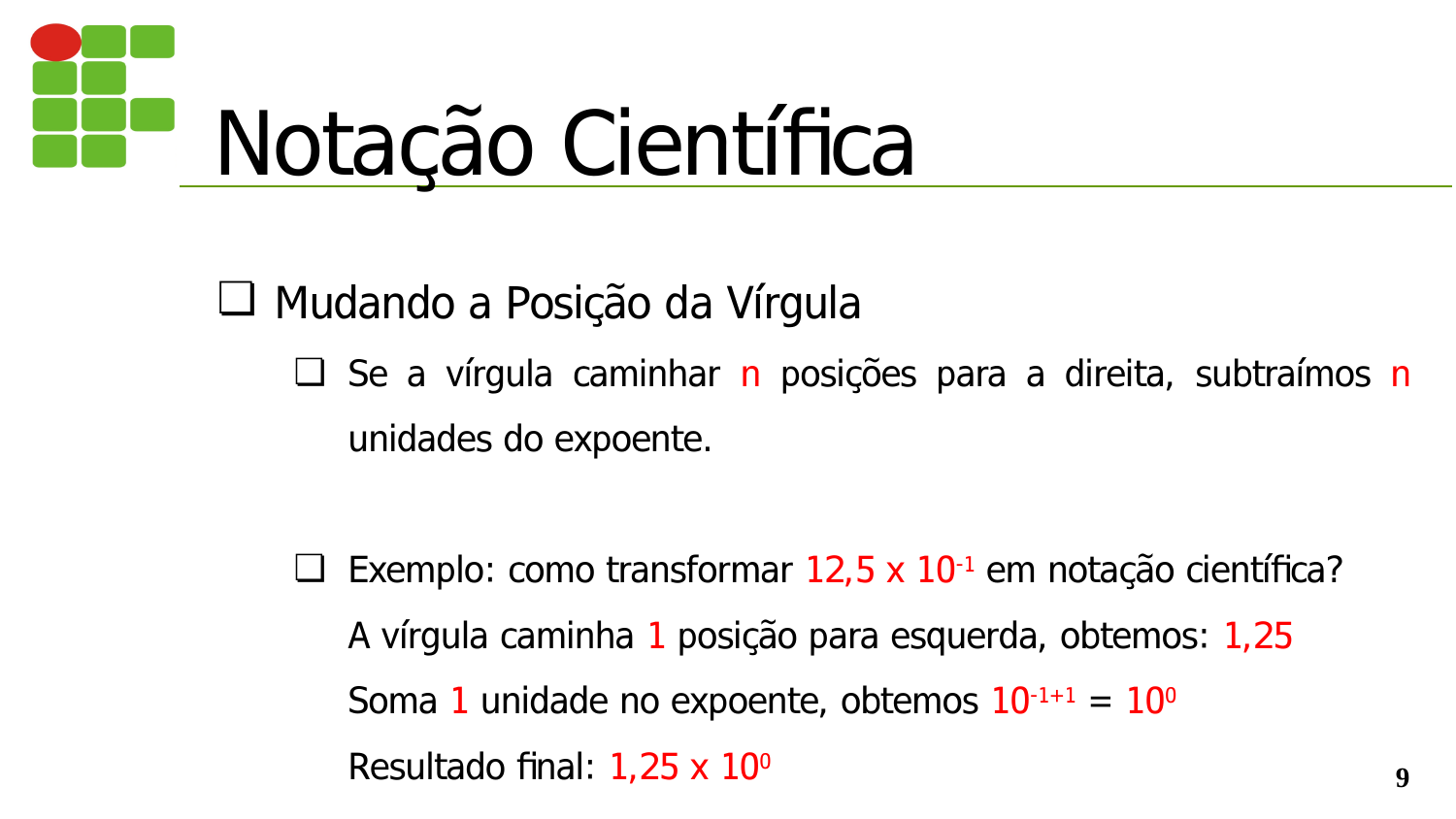

# Notação Científica
Mudando a Posição da Vírgula
Se a vírgula caminhar n posições para a direita, subtraímos n unidades do expoente.

Exemplo: como transformar 12,5 x 10-1 em notação científica?
A vírgula caminha 1 posição para esquerda, obtemos: 1,25
Soma 1 unidade no expoente, obtemos 10-1+1 = 100
Resultado final: 1,25 x 100
9